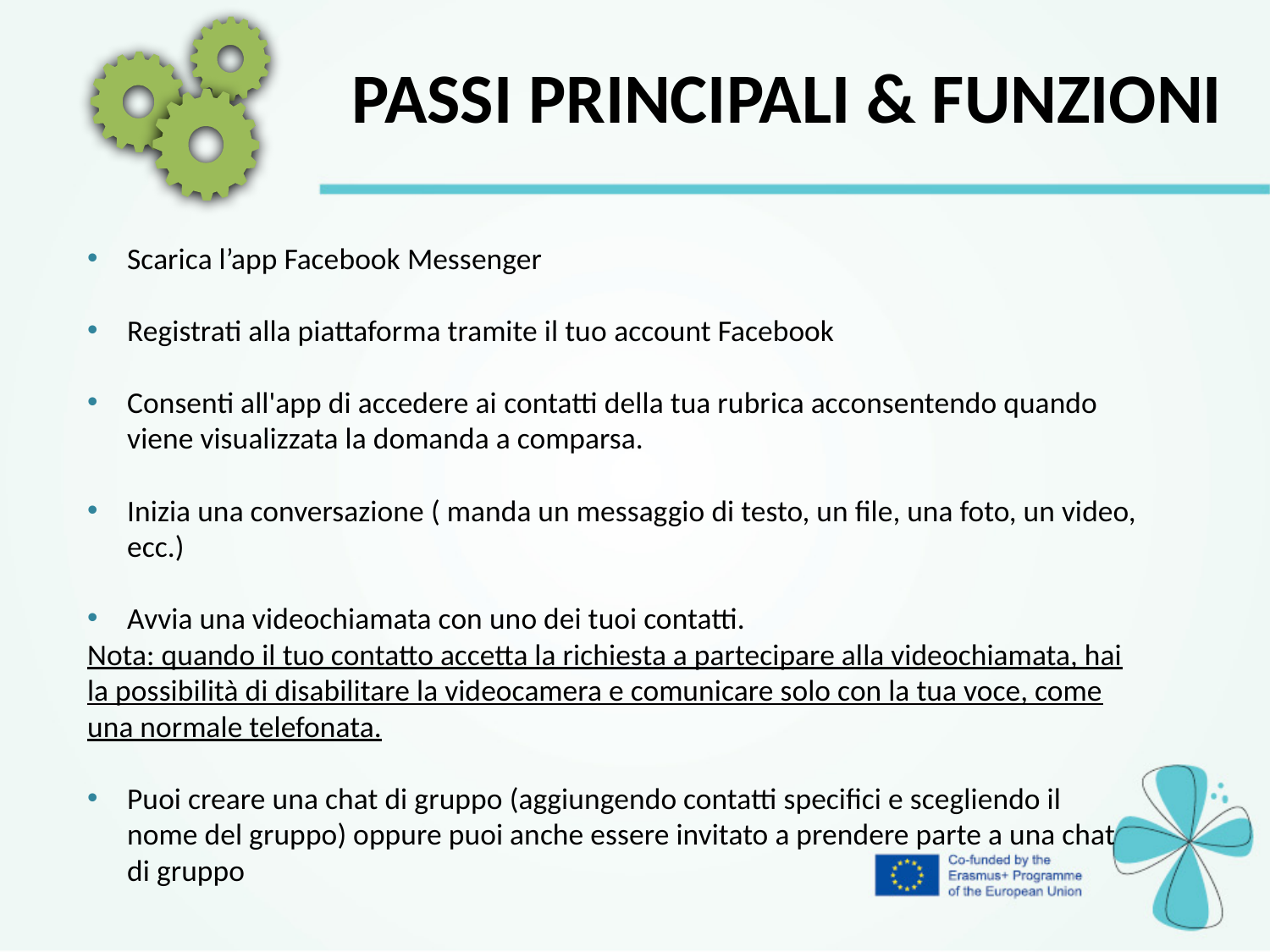

PASSI PRINCIPALI & FUNZIONI
Scarica l’app Facebook Messenger

Registrati alla piattaforma tramite il tuo account Facebook

Consenti all'app di accedere ai contatti della tua rubrica acconsentendo quando viene visualizzata la domanda a comparsa.

Inizia una conversazione ( manda un messaggio di testo, un file, una foto, un video, ecc.)

Avvia una videochiamata con uno dei tuoi contatti.
Nota: quando il tuo contatto accetta la richiesta a partecipare alla videochiamata, hai la possibilità di disabilitare la videocamera e comunicare solo con la tua voce, come una normale telefonata.

Puoi creare una chat di gruppo (aggiungendo contatti specifici e scegliendo il nome del gruppo) oppure puoi anche essere invitato a prendere parte a una chat di gruppo